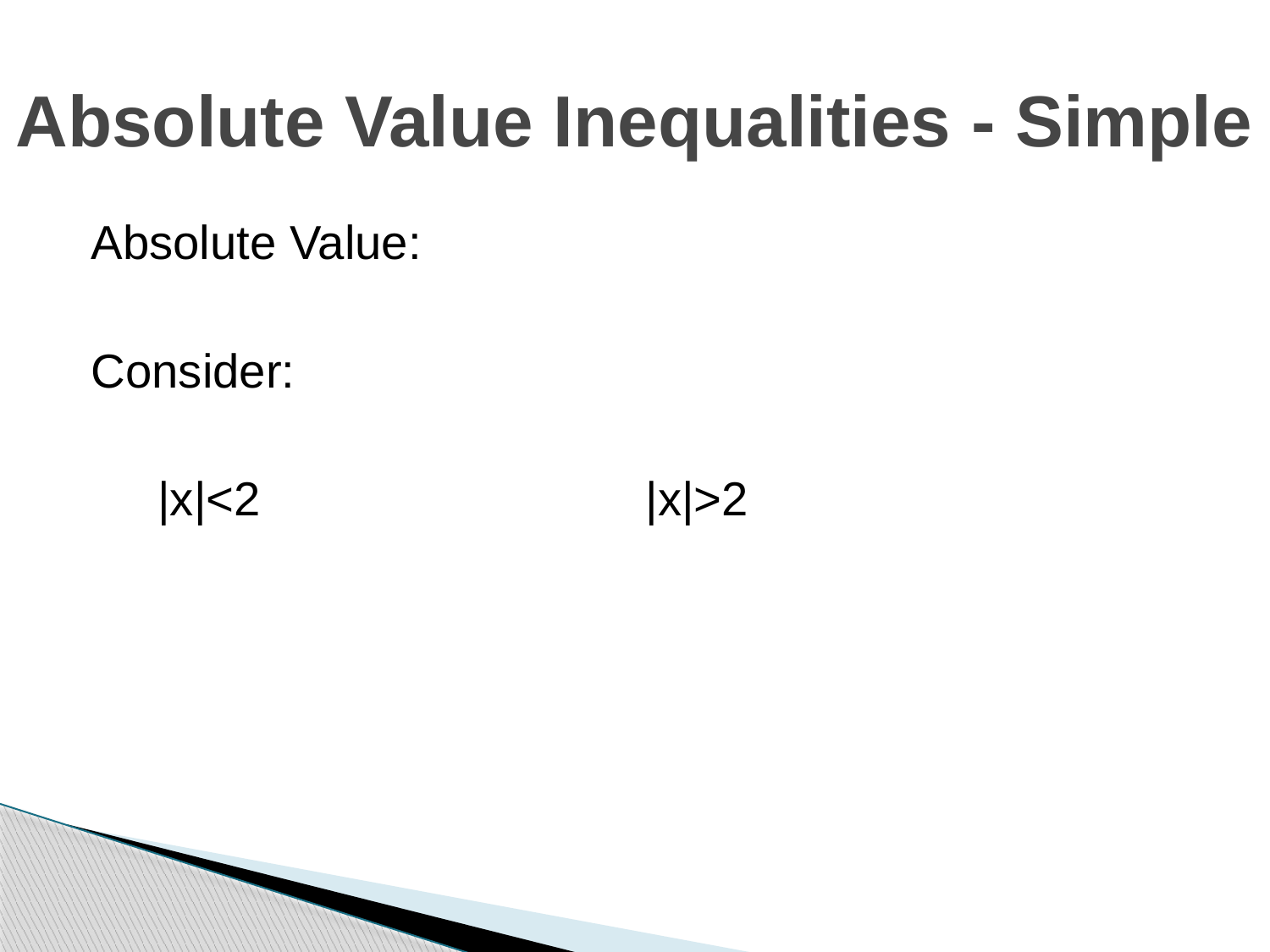

# Absolute Value Inequalities - Simple
Absolute Value:

Consider:

     |x|<2                             |x|>2